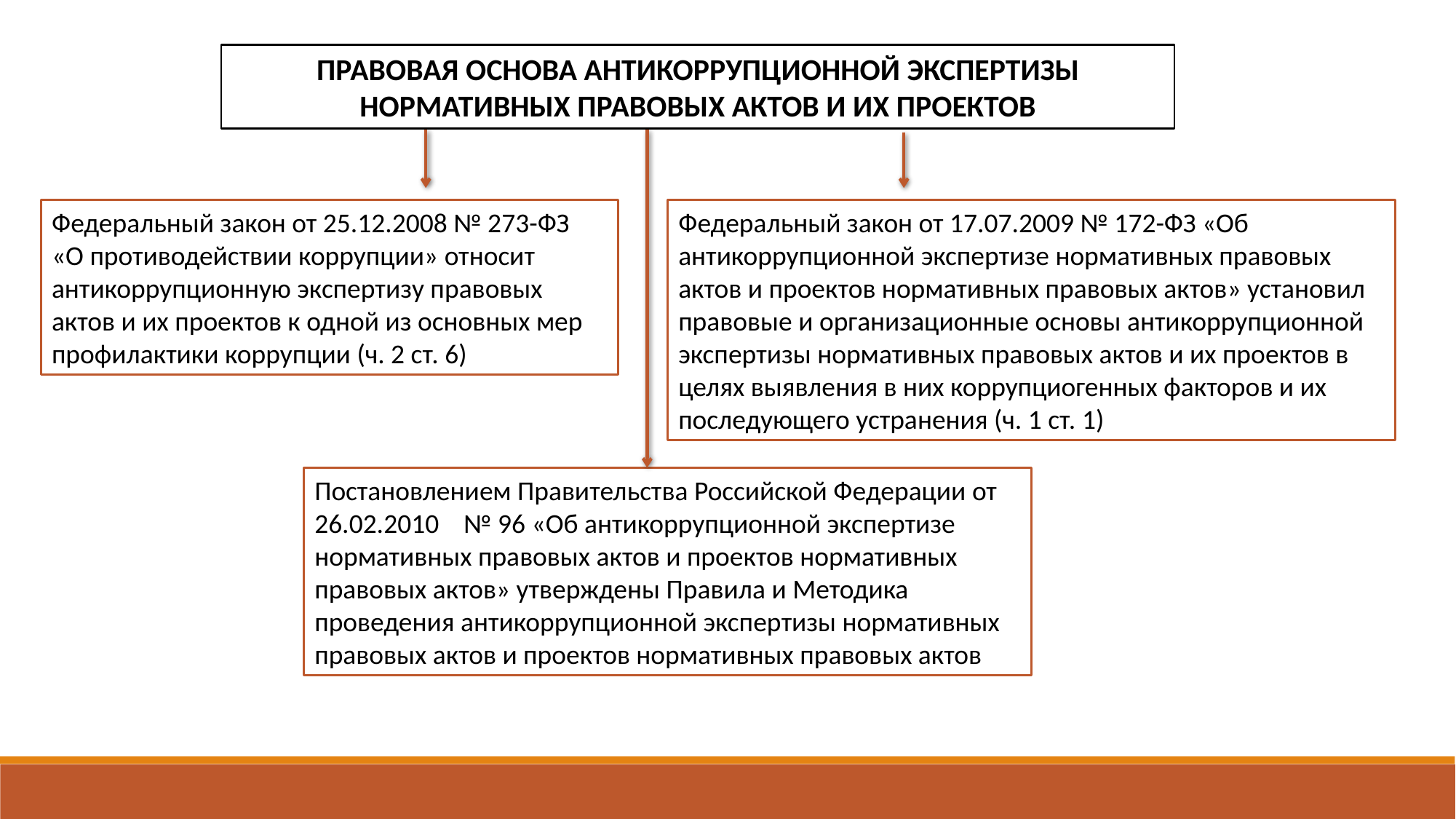

ПРАВОВАЯ ОСНОВА АНТИКОРРУПЦИОННОЙ ЭКСПЕРТИЗЫ НОРМАТИВНЫХ ПРАВОВЫХ АКТОВ И ИХ ПРОЕКТОВ
Федеральный закон от 25.12.2008 № 273-ФЗ «О противодействии коррупции» относит антикоррупционную экспертизу правовых актов и их проектов к одной из основных мер профилактики коррупции (ч. 2 ст. 6)
Федеральный закон от 17.07.2009 № 172-ФЗ «Об антикоррупционной экспертизе нормативных правовых актов и проектов нормативных правовых актов» установил правовые и организационные основы антикоррупционной экспертизы нормативных правовых актов и их проектов в целях выявления в них коррупциогенных факторов и их последующего устранения (ч. 1 ст. 1)
Постановлением Правительства Российской Федерации от 26.02.2010    № 96 «Об антикоррупционной экспертизе нормативных правовых актов и проектов нормативных правовых актов» утверждены Правила и Методика проведения антикоррупционной экспертизы нормативных правовых актов и проектов нормативных правовых актов